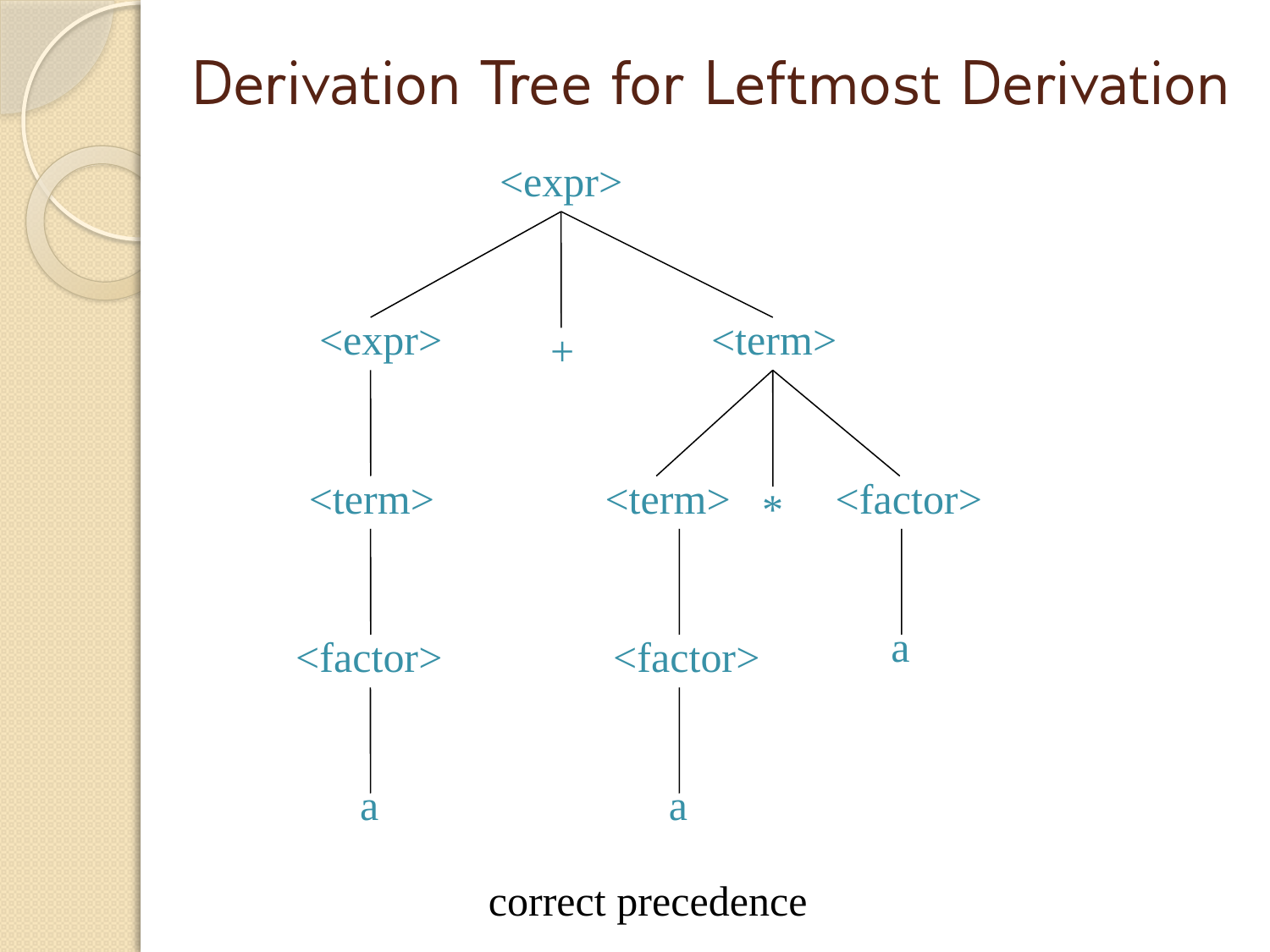

# Derivation Tree for Leftmost Derivation
<expr>

<expr>
<term>
+

<term>
<term>
<factor>
*

a
<factor>
<factor>

a

a
correct precedence